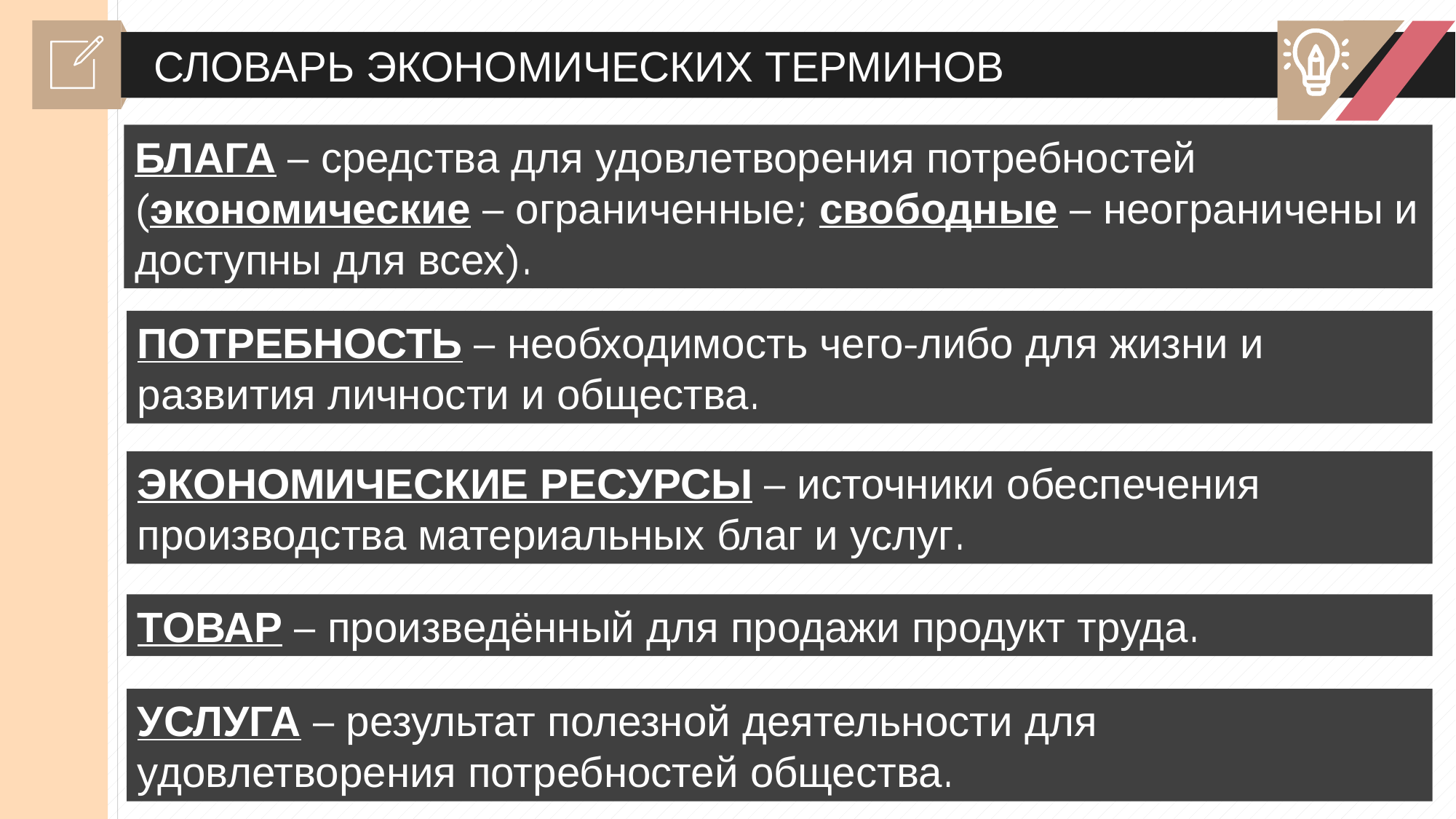

СЛОВАРЬ ЭКОНОМИЧЕСКИХ ТЕРМИНОВ

БЛАГА – средства для удовлетворения потребностей (экономические – ограниченные; свободные – неограничены и доступны для всех).
ПОТРЕБНОСТЬ – необходимость чего-либо для жизни и развития личности и общества.
ЭКОНОМИЧЕСКИЕ РЕСУРСЫ – источники обеспечения производства материальных благ и услуг.
ТОВАР – произведённый для продажи продукт труда.
УСЛУГА – результат полезной деятельности для удовлетворения потребностей общества.